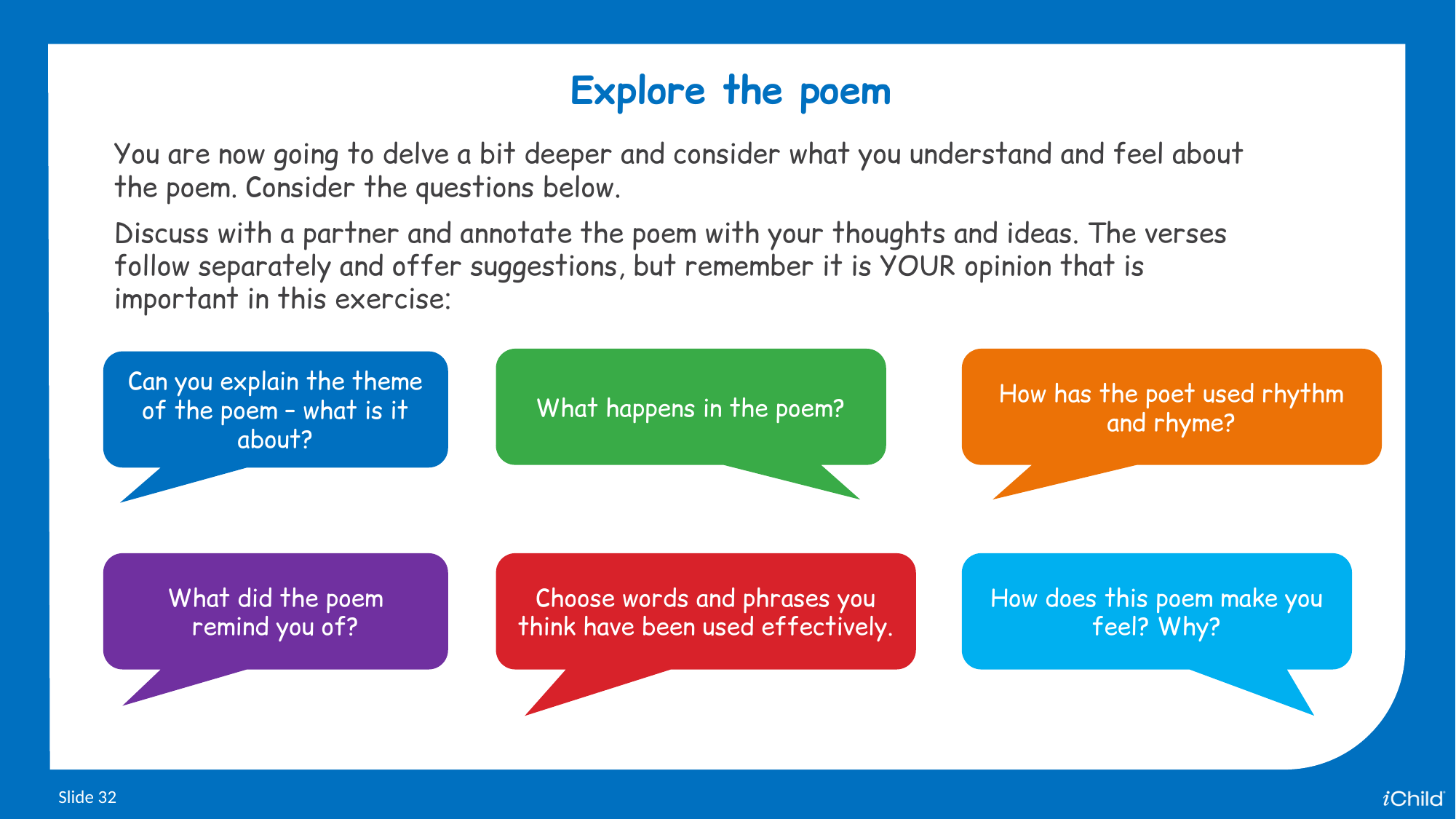

Explore the poem
You are now going to delve a bit deeper and consider what you understand and feel about the poem. Consider the questions below.
Discuss with a partner and annotate the poem with your thoughts and ideas. The verses follow separately and offer suggestions, but remember it is YOUR opinion that is important in this exercise:
What happens in the poem?
How has the poet used rhythm and rhyme?
Can you explain the theme of the poem – what is it about?
Choose words and phrases you think have been used effectively.
What did the poem
remind you of?
How does this poem make you feel? Why?
Slide 32